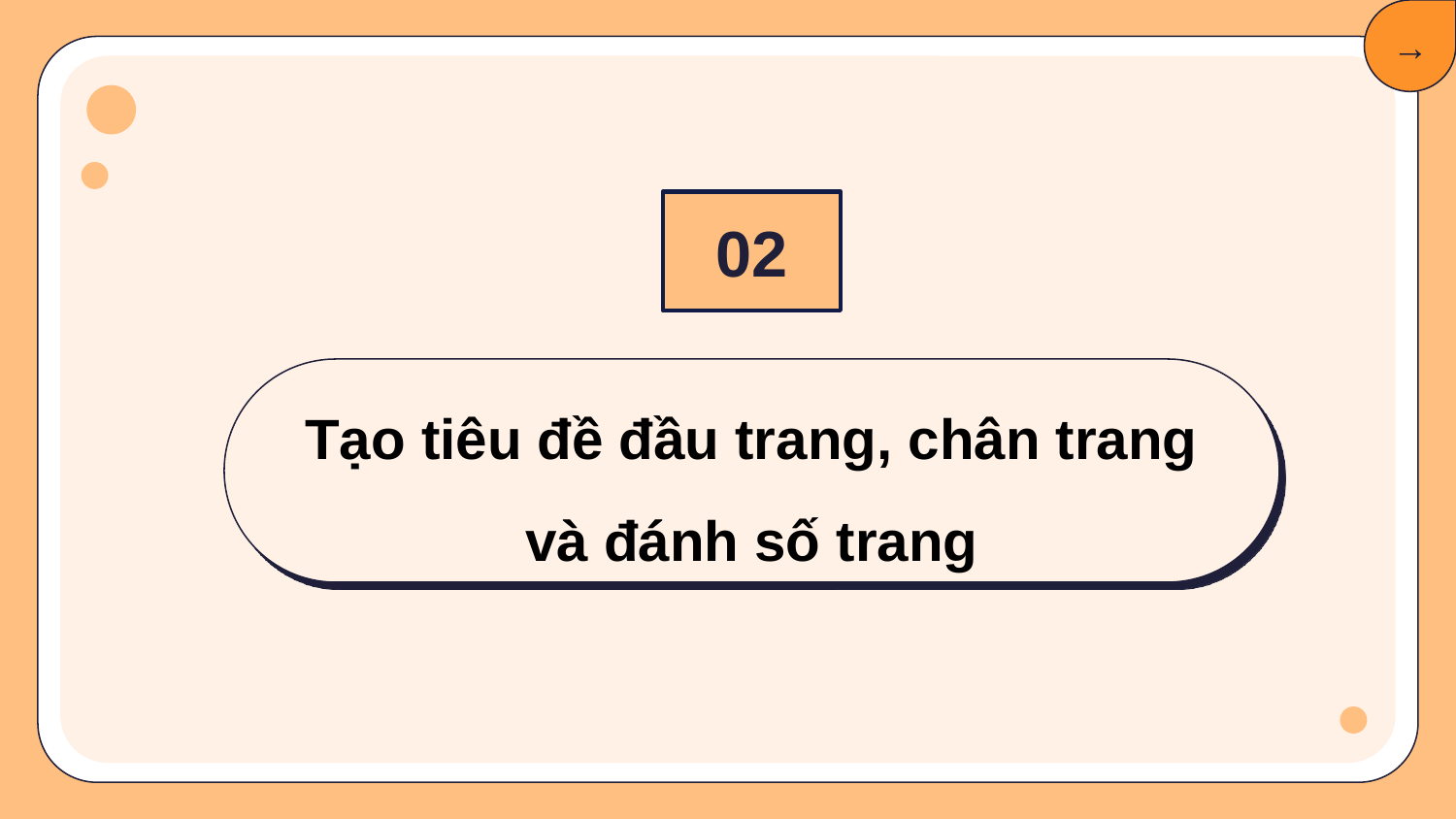

→
02
Tạo tiêu đề đầu trang, chân trang và đánh số trang